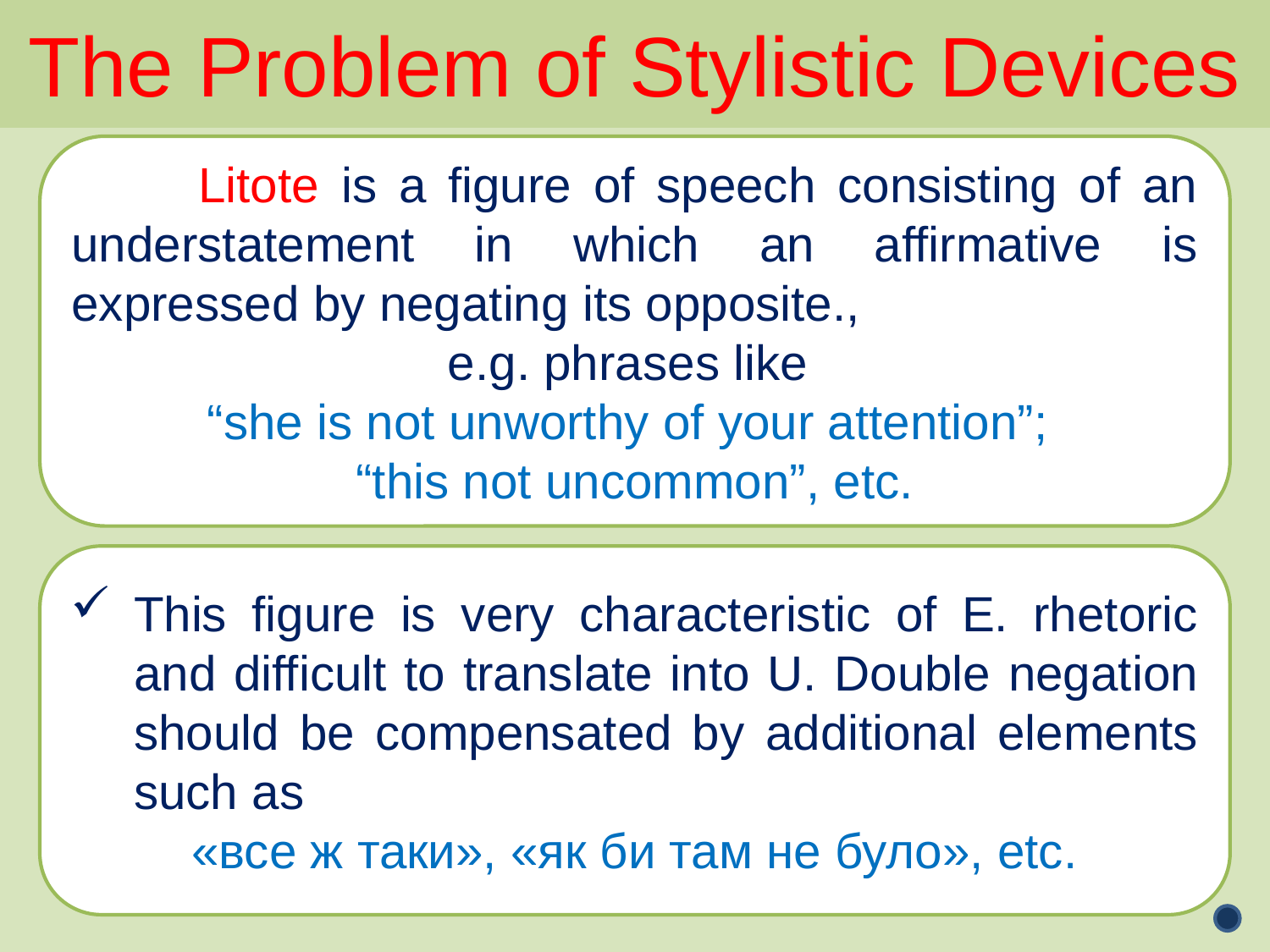

The Problem of Stylistic Devices

	Litote is a figure of speech consisting of an understatement in which an affirmative is expressed by negating its opposite.,
e.g. phrases like
“she is not unworthy of your attention”;
“this not uncommon”, etc.

This figure is very characteristic of E. rhetoric and difficult to translate into U. Double negation should be compensated by additional elements such as
«все ж таки», «як би там не було», etc.